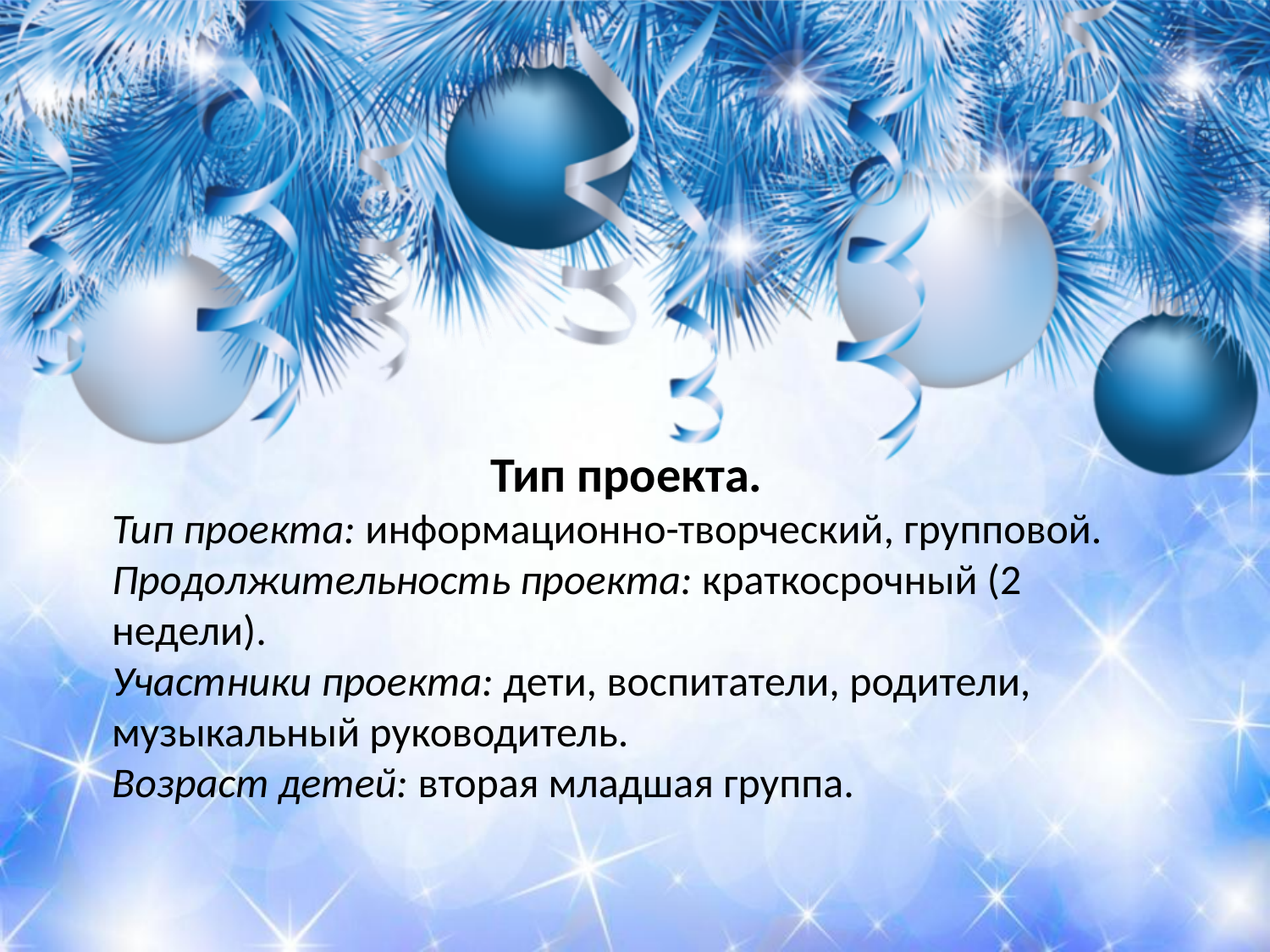

Тип проекта.
Тип проекта: информационно-творческий, групповой.
Продолжительность проекта: краткосрочный (2 недели).
Участники проекта: дети, воспитатели, родители, музыкальный руководитель.
Возраст детей: вторая младшая группа.